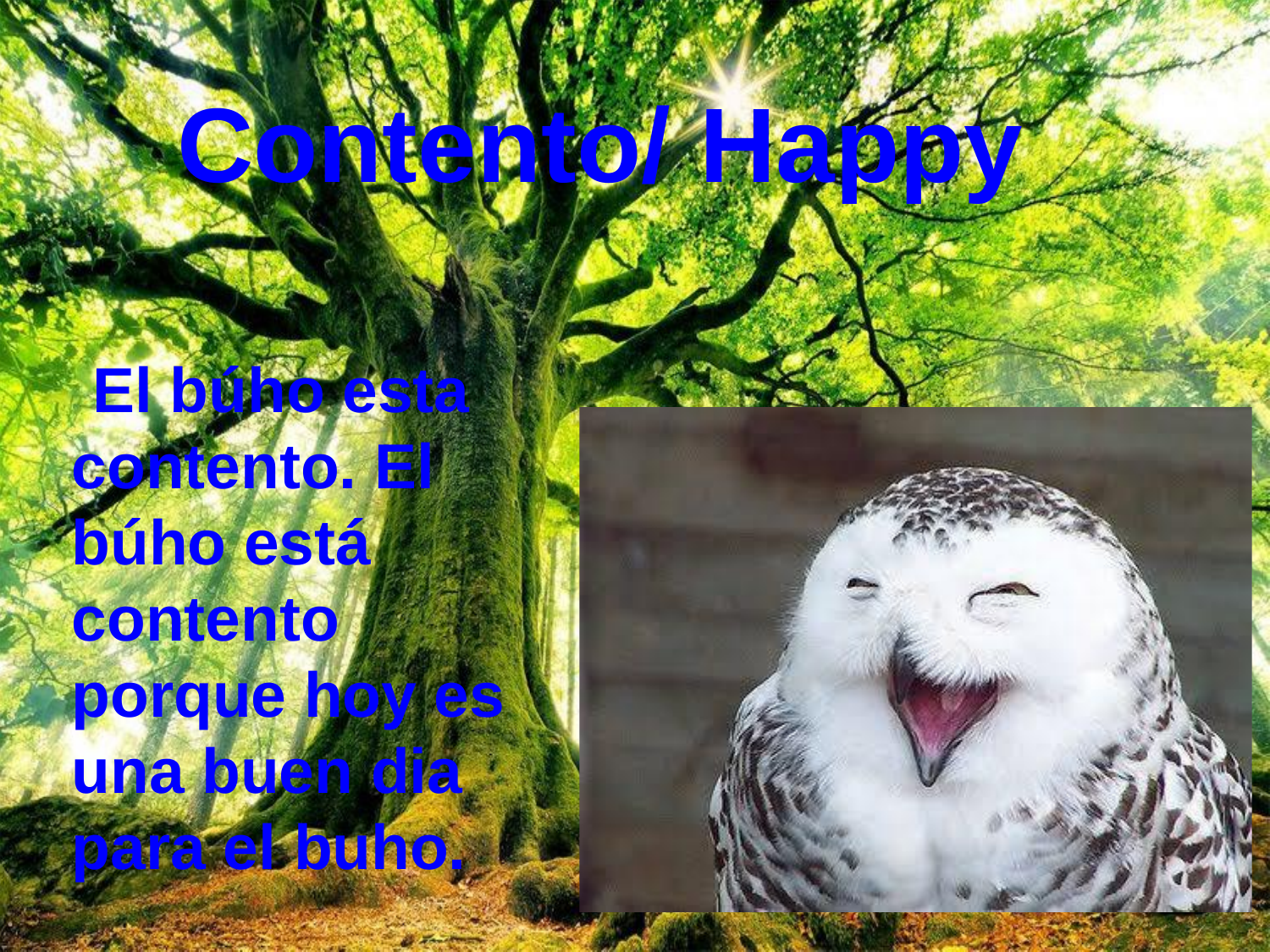

#
Contento/ Happy

   El búho esta contento. El búho está contento porque hoy es una buen dia para el buho.